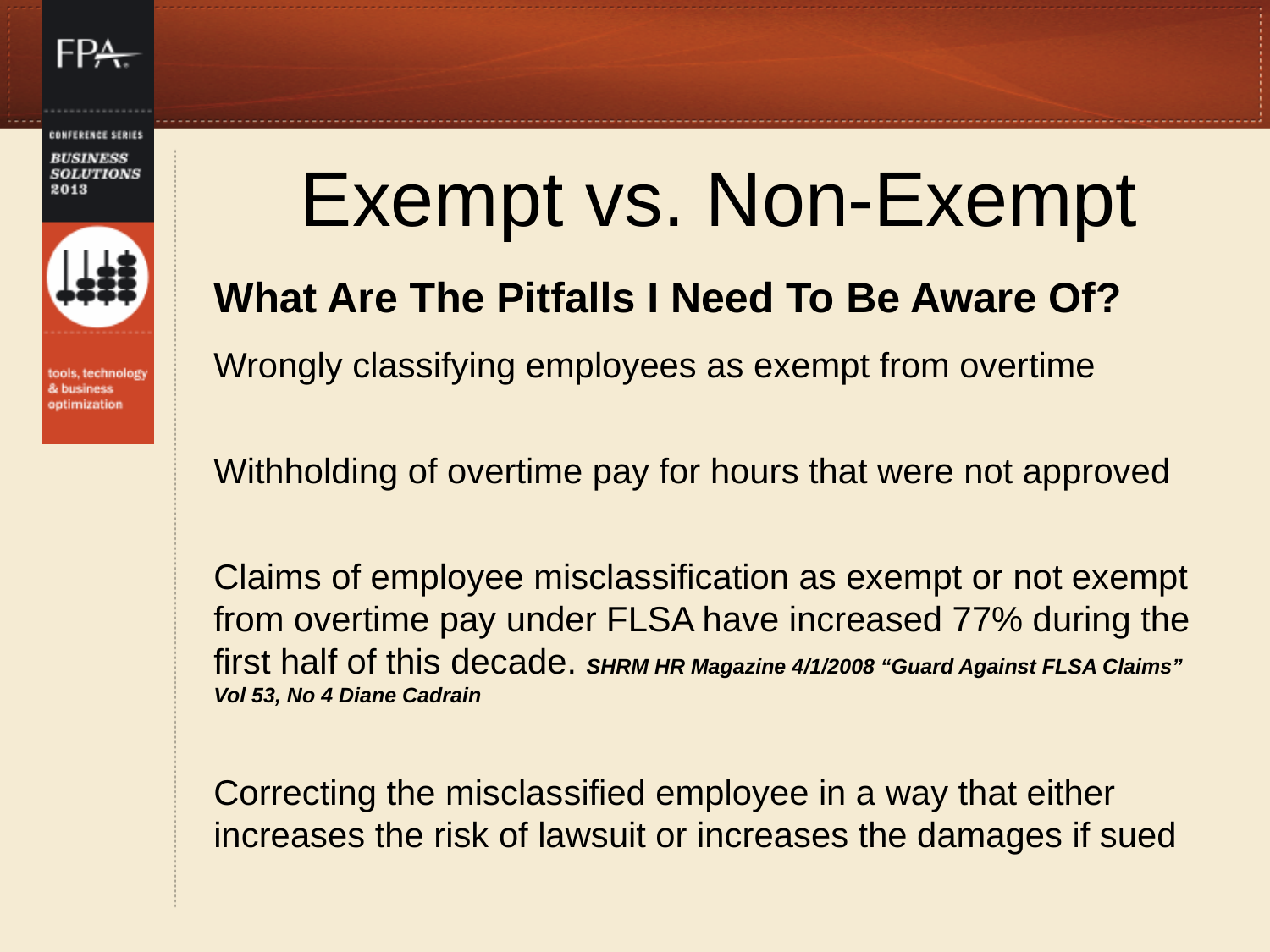

# Exempt vs. Non-Exempt
What Are The Pitfalls I Need To Be Aware Of?
Wrongly classifying employees as exempt from overtime

Withholding of overtime pay for hours that were not approved

Claims of employee misclassification as exempt or not exempt from overtime pay under FLSA have increased 77% during the first half of this decade. SHRM HR Magazine 4/1/2008 “Guard Against FLSA Claims”  Vol 53, No 4 Diane Cadrain

Correcting the misclassified employee in a way that either increases the risk of lawsuit or increases the damages if sued